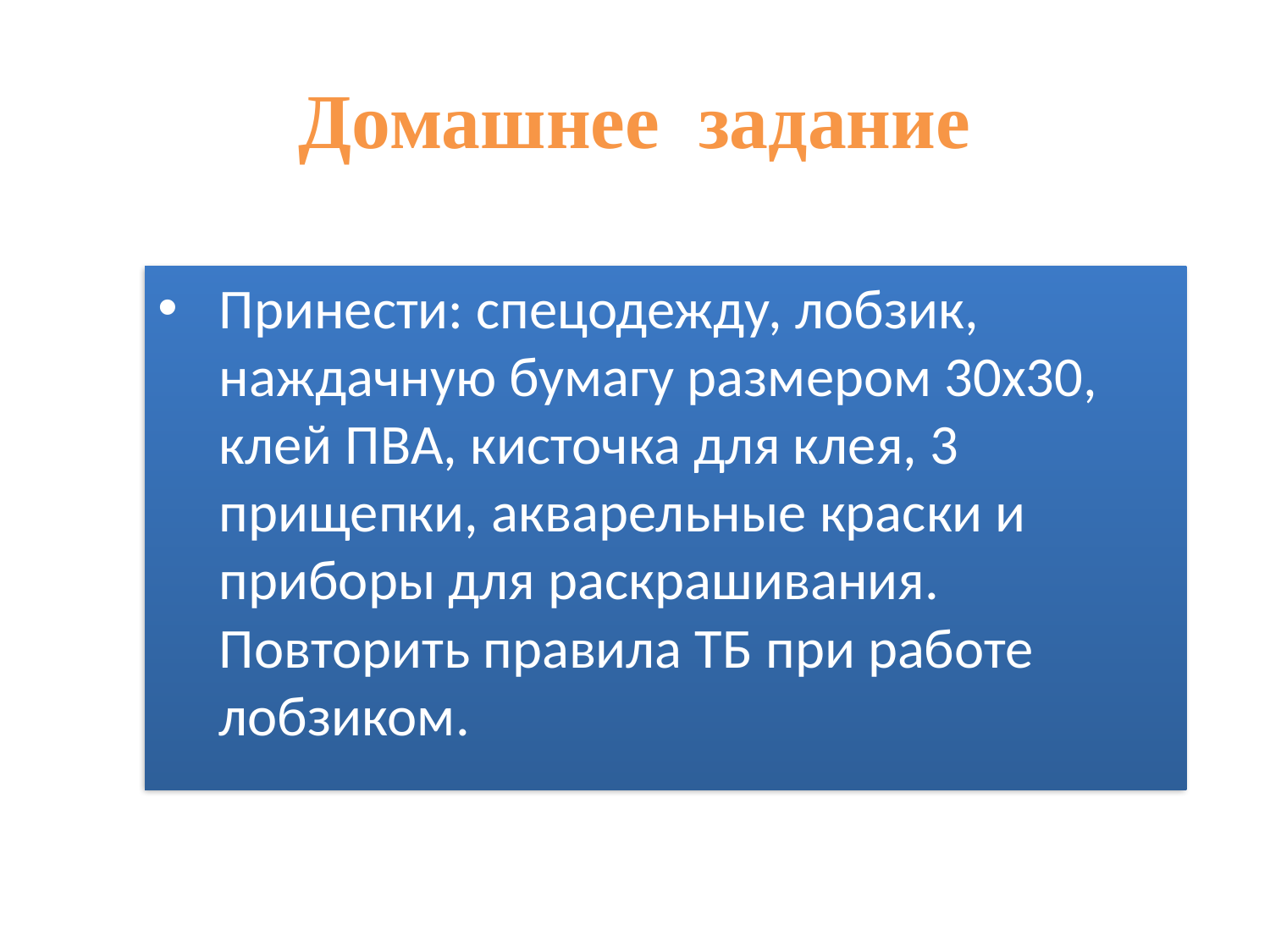

# Домашнее  задание
Принести: спецодежду, лобзик, наждачную бумагу размером 30х30, клей ПВА, кисточка для клея, 3 прищепки, акварельные краски и приборы для раскрашивания. Повторить правила ТБ при работе лобзиком.